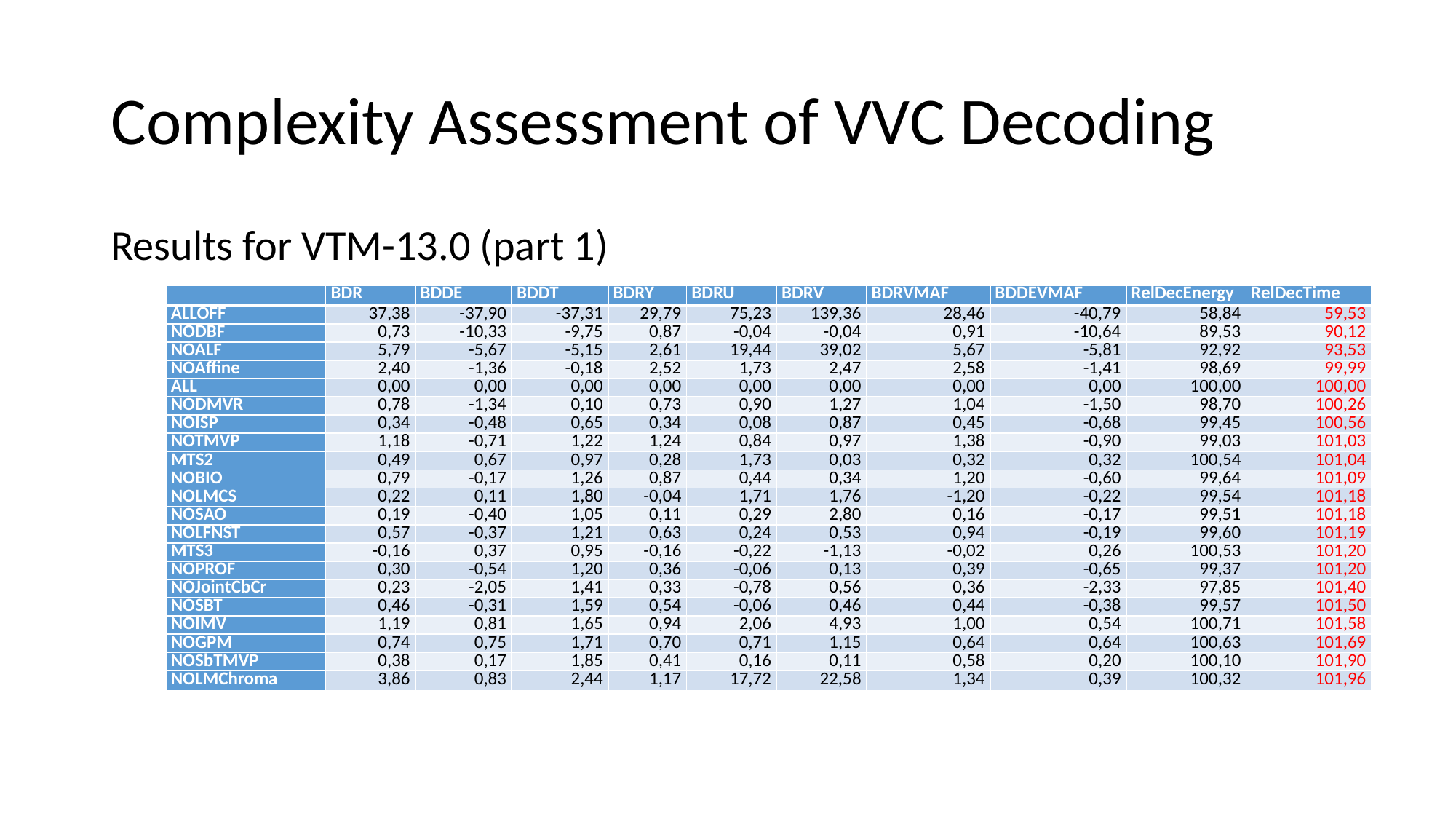

# Complexity Assessment of VVC Decoding
Results for VTM-13.0 (part 1)
|  | BDR | BDDE | BDDT | BDRY | BDRU | BDRV | BDRVMAF | BDDEVMAF | RelDecEnergy | RelDecTime |
| --- | --- | --- | --- | --- | --- | --- | --- | --- | --- | --- |
| ALLOFF | 37,38 | -37,90 | -37,31 | 29,79 | 75,23 | 139,36 | 28,46 | -40,79 | 58,84 | 59,53 |
| NODBF | 0,73 | -10,33 | -9,75 | 0,87 | -0,04 | -0,04 | 0,91 | -10,64 | 89,53 | 90,12 |
| NOALF | 5,79 | -5,67 | -5,15 | 2,61 | 19,44 | 39,02 | 5,67 | -5,81 | 92,92 | 93,53 |
| NOAffine | 2,40 | -1,36 | -0,18 | 2,52 | 1,73 | 2,47 | 2,58 | -1,41 | 98,69 | 99,99 |
| ALL | 0,00 | 0,00 | 0,00 | 0,00 | 0,00 | 0,00 | 0,00 | 0,00 | 100,00 | 100,00 |
| NODMVR | 0,78 | -1,34 | 0,10 | 0,73 | 0,90 | 1,27 | 1,04 | -1,50 | 98,70 | 100,26 |
| NOISP | 0,34 | -0,48 | 0,65 | 0,34 | 0,08 | 0,87 | 0,45 | -0,68 | 99,45 | 100,56 |
| NOTMVP | 1,18 | -0,71 | 1,22 | 1,24 | 0,84 | 0,97 | 1,38 | -0,90 | 99,03 | 101,03 |
| MTS2 | 0,49 | 0,67 | 0,97 | 0,28 | 1,73 | 0,03 | 0,32 | 0,32 | 100,54 | 101,04 |
| NOBIO | 0,79 | -0,17 | 1,26 | 0,87 | 0,44 | 0,34 | 1,20 | -0,60 | 99,64 | 101,09 |
| NOLMCS | 0,22 | 0,11 | 1,80 | -0,04 | 1,71 | 1,76 | -1,20 | -0,22 | 99,54 | 101,18 |
| NOSAO | 0,19 | -0,40 | 1,05 | 0,11 | 0,29 | 2,80 | 0,16 | -0,17 | 99,51 | 101,18 |
| NOLFNST | 0,57 | -0,37 | 1,21 | 0,63 | 0,24 | 0,53 | 0,94 | -0,19 | 99,60 | 101,19 |
| MTS3 | -0,16 | 0,37 | 0,95 | -0,16 | -0,22 | -1,13 | -0,02 | 0,26 | 100,53 | 101,20 |
| NOPROF | 0,30 | -0,54 | 1,20 | 0,36 | -0,06 | 0,13 | 0,39 | -0,65 | 99,37 | 101,20 |
| NOJointCbCr | 0,23 | -2,05 | 1,41 | 0,33 | -0,78 | 0,56 | 0,36 | -2,33 | 97,85 | 101,40 |
| NOSBT | 0,46 | -0,31 | 1,59 | 0,54 | -0,06 | 0,46 | 0,44 | -0,38 | 99,57 | 101,50 |
| NOIMV | 1,19 | 0,81 | 1,65 | 0,94 | 2,06 | 4,93 | 1,00 | 0,54 | 100,71 | 101,58 |
| NOGPM | 0,74 | 0,75 | 1,71 | 0,70 | 0,71 | 1,15 | 0,64 | 0,64 | 100,63 | 101,69 |
| NOSbTMVP | 0,38 | 0,17 | 1,85 | 0,41 | 0,16 | 0,11 | 0,58 | 0,20 | 100,10 | 101,90 |
| NOLMChroma | 3,86 | 0,83 | 2,44 | 1,17 | 17,72 | 22,58 | 1,34 | 0,39 | 100,32 | 101,96 |